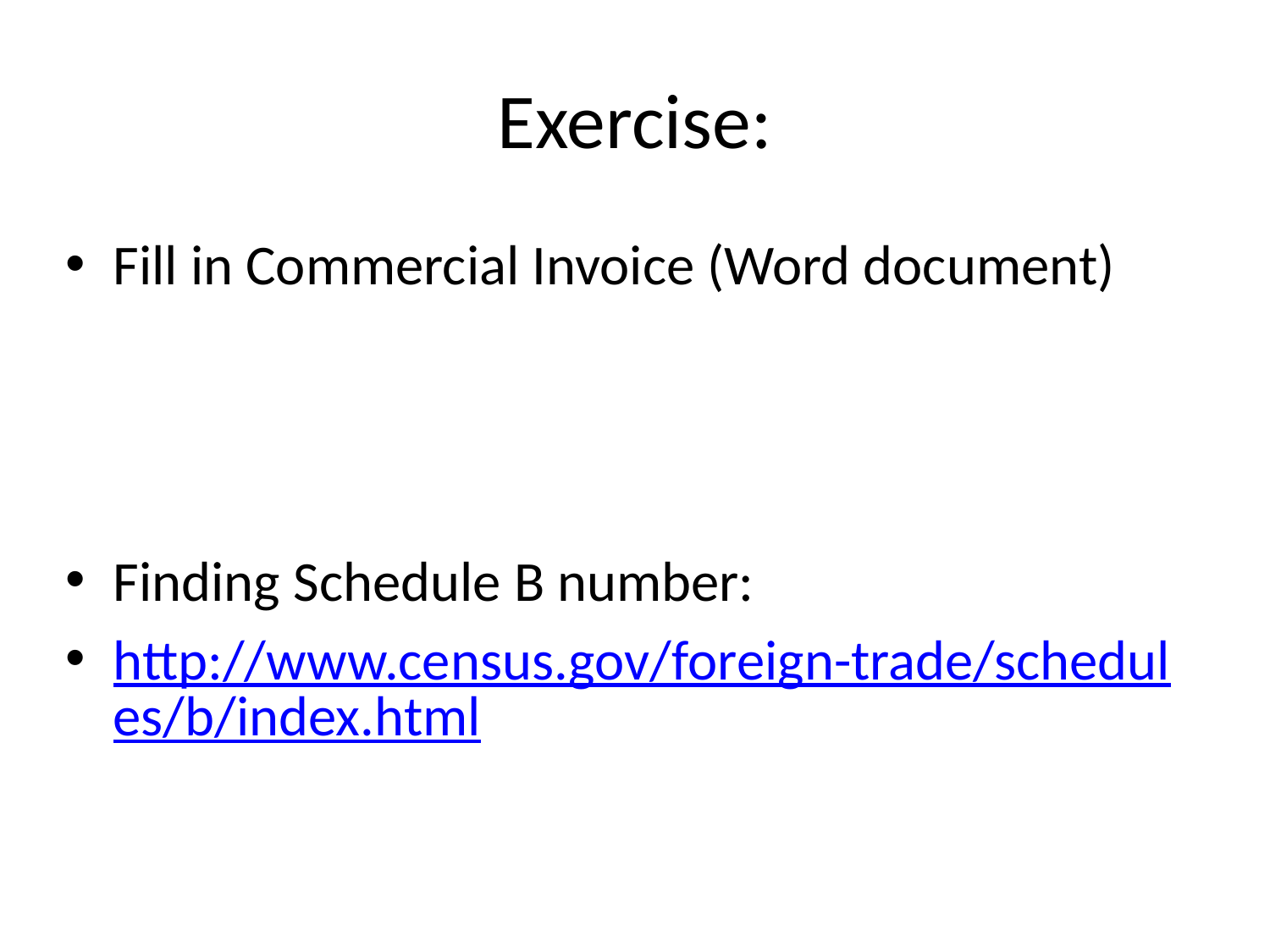

# Exercise:
Fill in Commercial Invoice (Word document)

Finding Schedule B number:
http://www.census.gov/foreign-trade/schedules/b/index.html